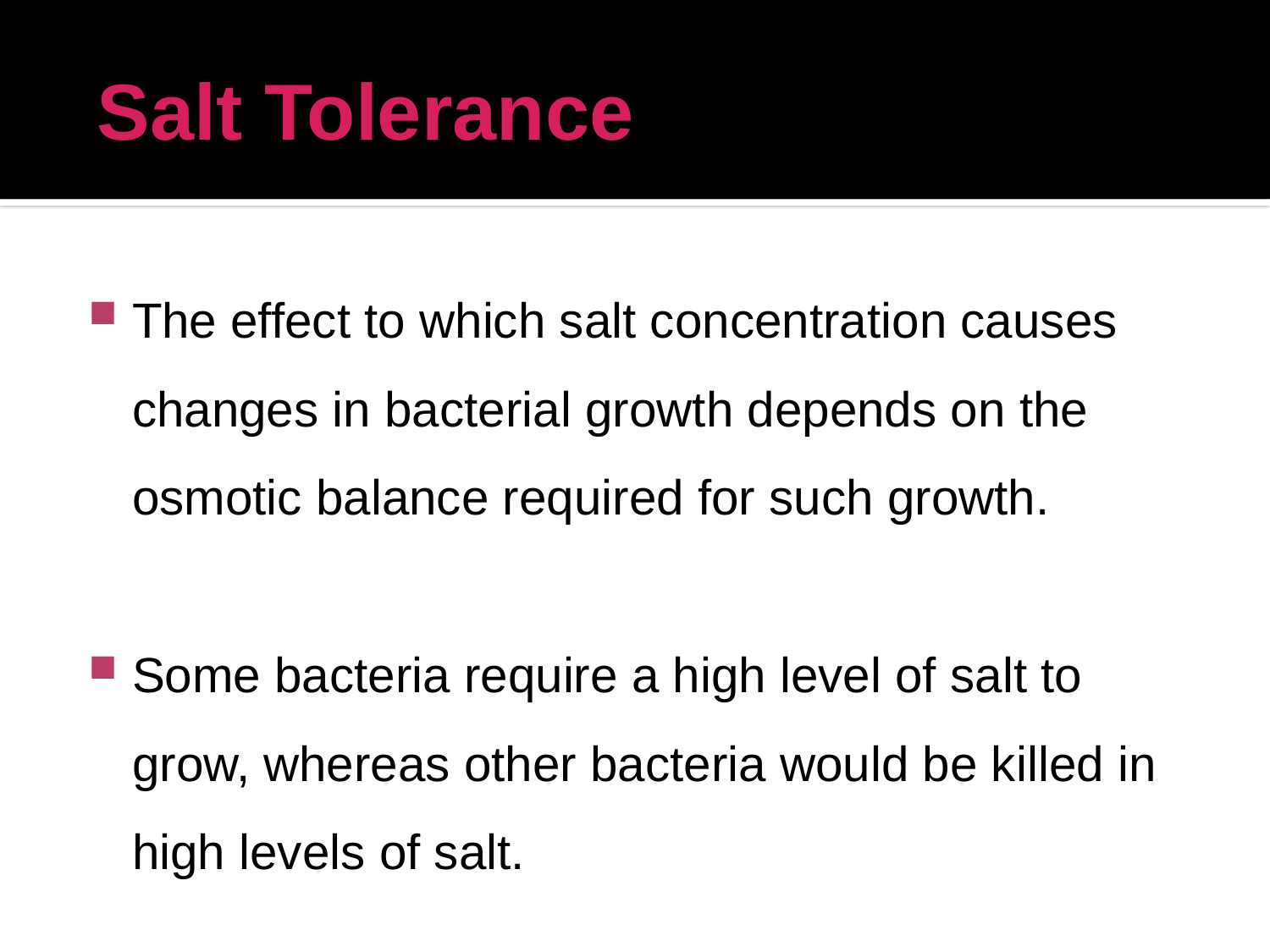

# Salt Tolerance
The effect to which salt concentration causes changes in bacterial growth depends on the osmotic balance required for such growth.

Some bacteria require a high level of salt to grow, whereas other bacteria would be killed in high levels of salt.